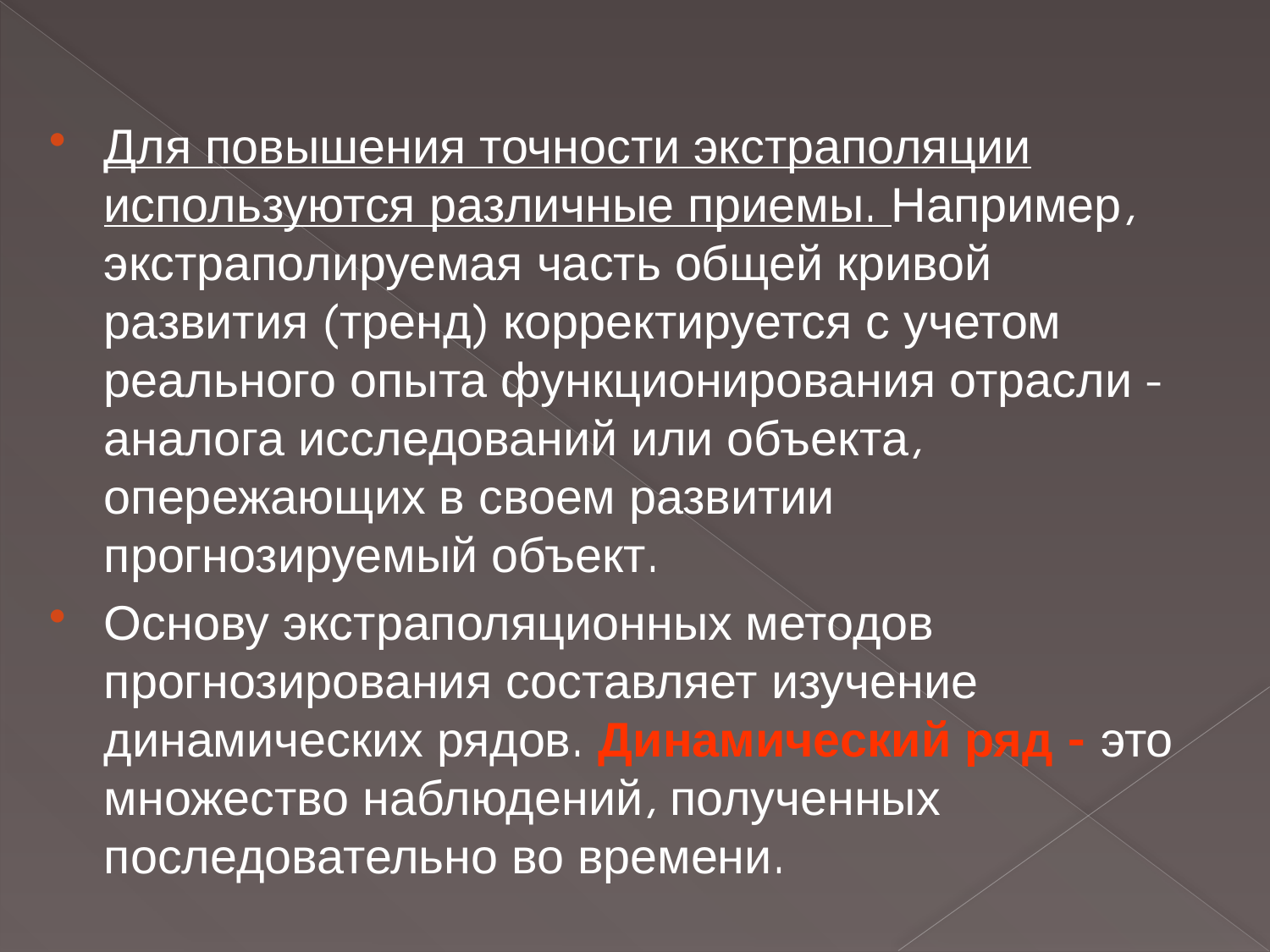

Для повышения точности экстраполяции используются различные приемы. Например, экстраполируемая часть общей кривой развития (тренд) корректируется с учетом реального опыта функционирования отрасли - аналога исследований или объекта, опережающих в своем развитии прогнозируемый объект.
Основу экстраполяционных методов прогнозирования составляет изучение динамических рядов. Динамический ряд - это множество наблюдений, полученных последовательно во времени.